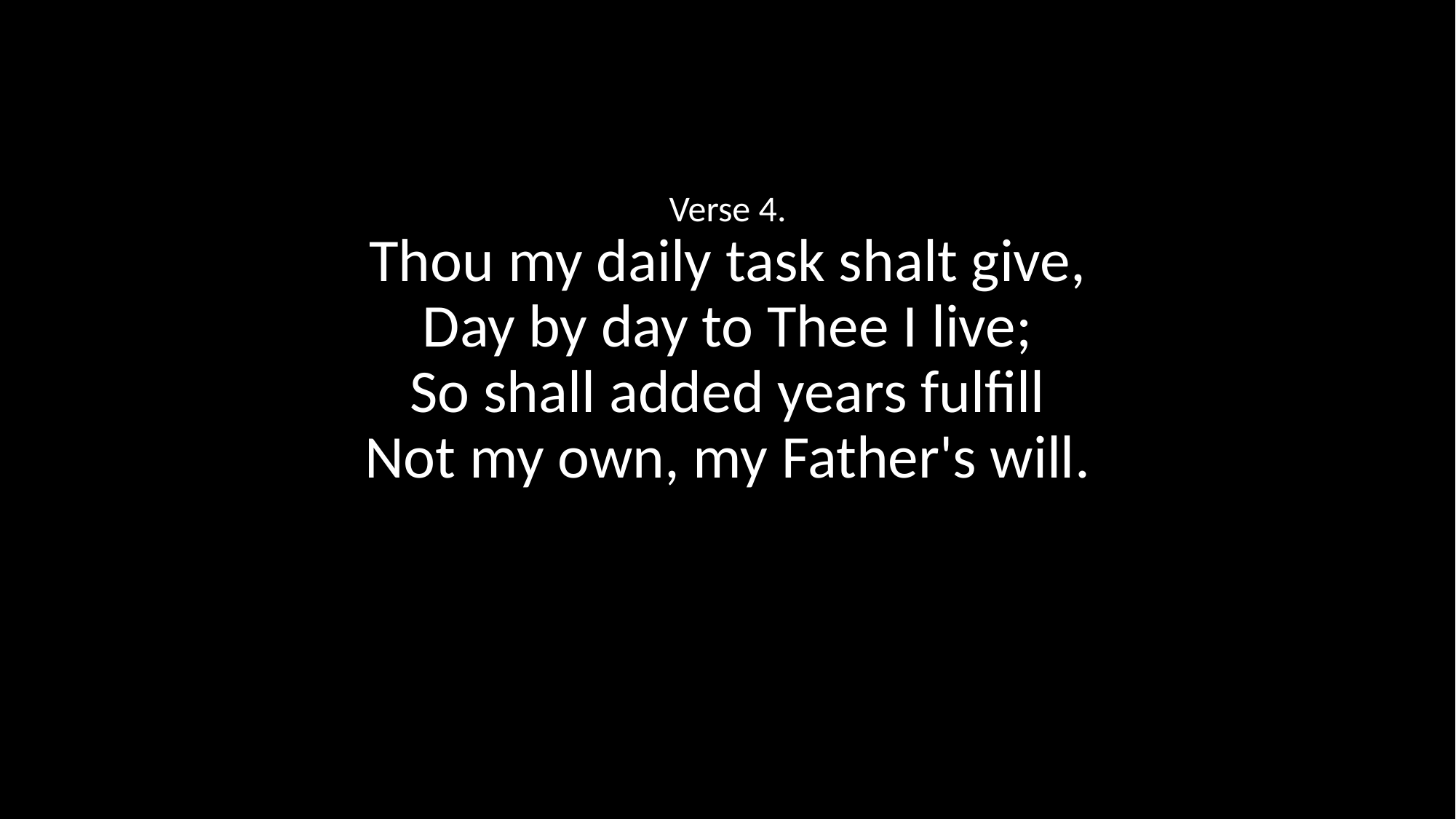

Verse 4.
Thou my daily task shalt give,
Day by day to Thee I live;
So shall added years fulfill
Not my own, my Father's will.